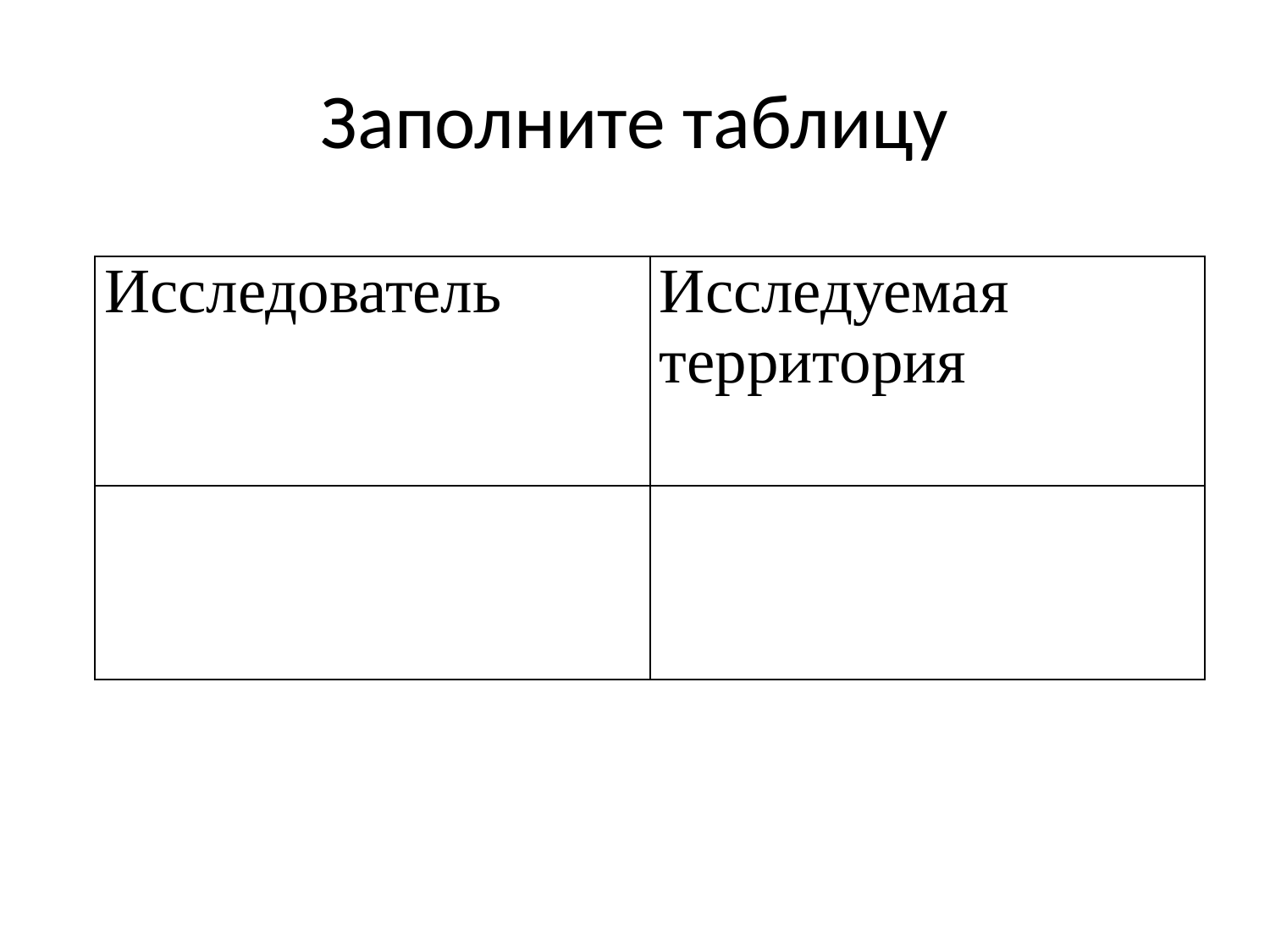

# Заполните таблицу
| Исследователь | Исследуемая территория |
| --- | --- |
|  |  |